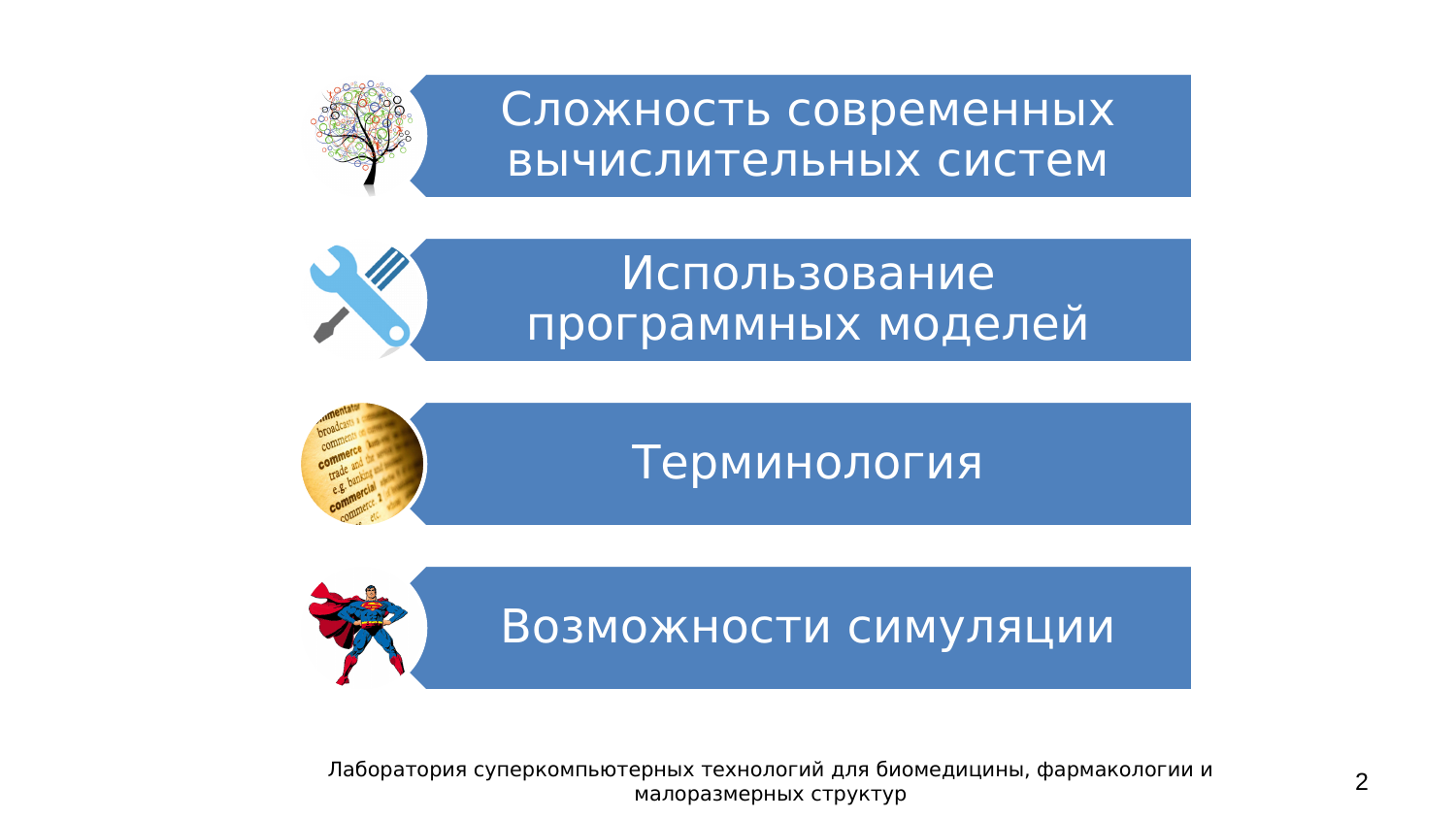

Сложность современных вычислительных систем
Использование программных моделей

Терминология

Возможности симуляции
Лаборатория суперкомпьютерных технологий для биомедицины, фармакологии и малоразмерных структур
2